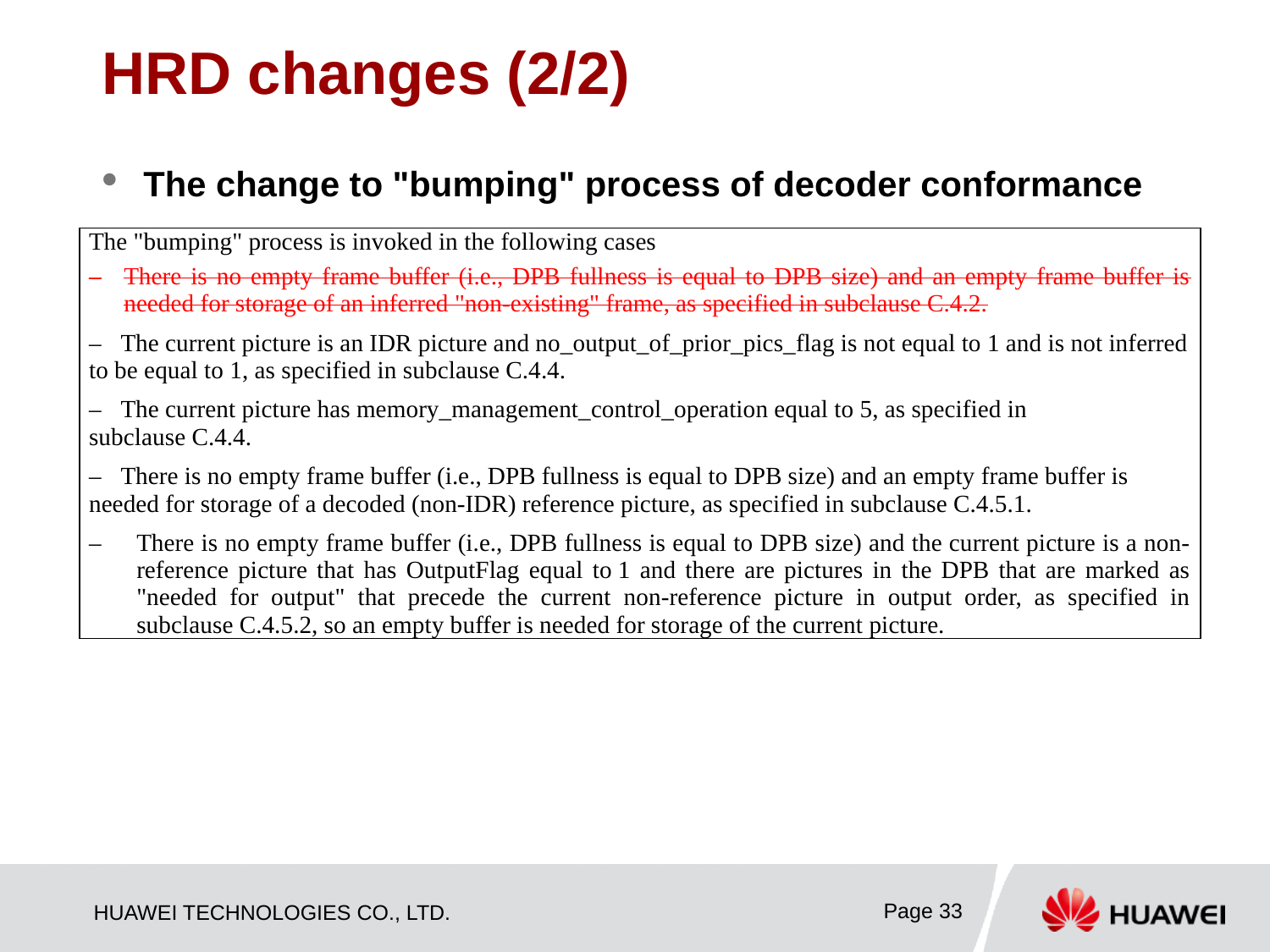

# HRD changes (2/2)
The change to "bumping" process of decoder conformance
| The "bumping" process is invoked in the following cases – There is no empty frame buffer (i.e., DPB fullness is equal to DPB size) and an empty frame buffer is needed for storage of an inferred "non-existing" frame, as specified in subclause C.4.2. – The current picture is an IDR picture and no\_output\_of\_prior\_pics\_flag is not equal to 1 and is not inferred to be equal to 1, as specified in subclause C.4.4. – The current picture has memory\_management\_control\_operation equal to 5, as specified in subclause C.4.4. – There is no empty frame buffer (i.e., DPB fullness is equal to DPB size) and an empty frame buffer is needed for storage of a decoded (non-IDR) reference picture, as specified in subclause C.4.5.1. There is no empty frame buffer (i.e., DPB fullness is equal to DPB size) and the current picture is a non-reference picture that has OutputFlag equal to 1 and there are pictures in the DPB that are marked as "needed for output" that precede the current non-reference picture in output order, as specified in subclause C.4.5.2, so an empty buffer is needed for storage of the current picture. |
| --- |
Page 33